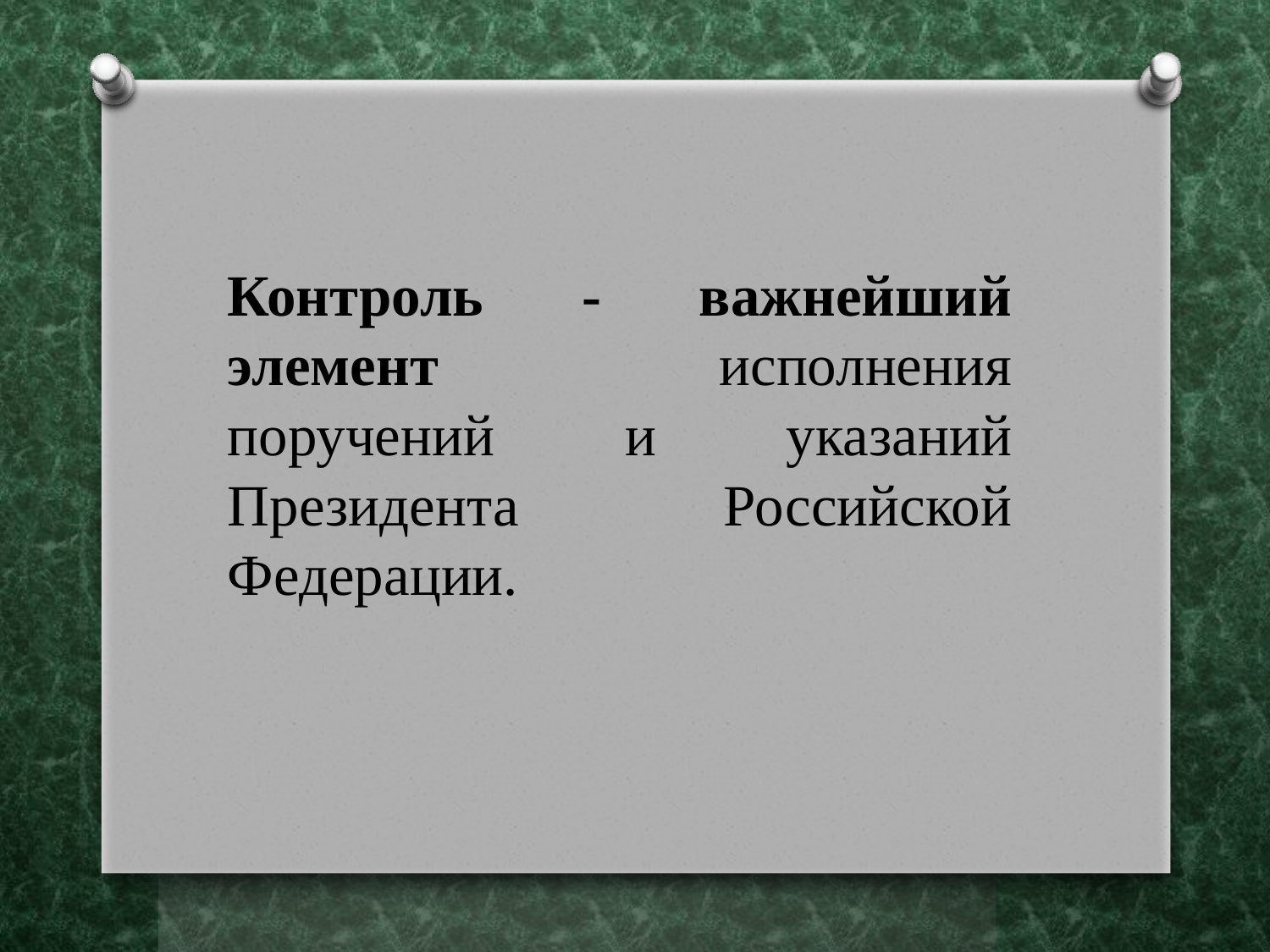

Контроль - важнейший элемент исполнения поручений и указаний Президента Российской Федерации.